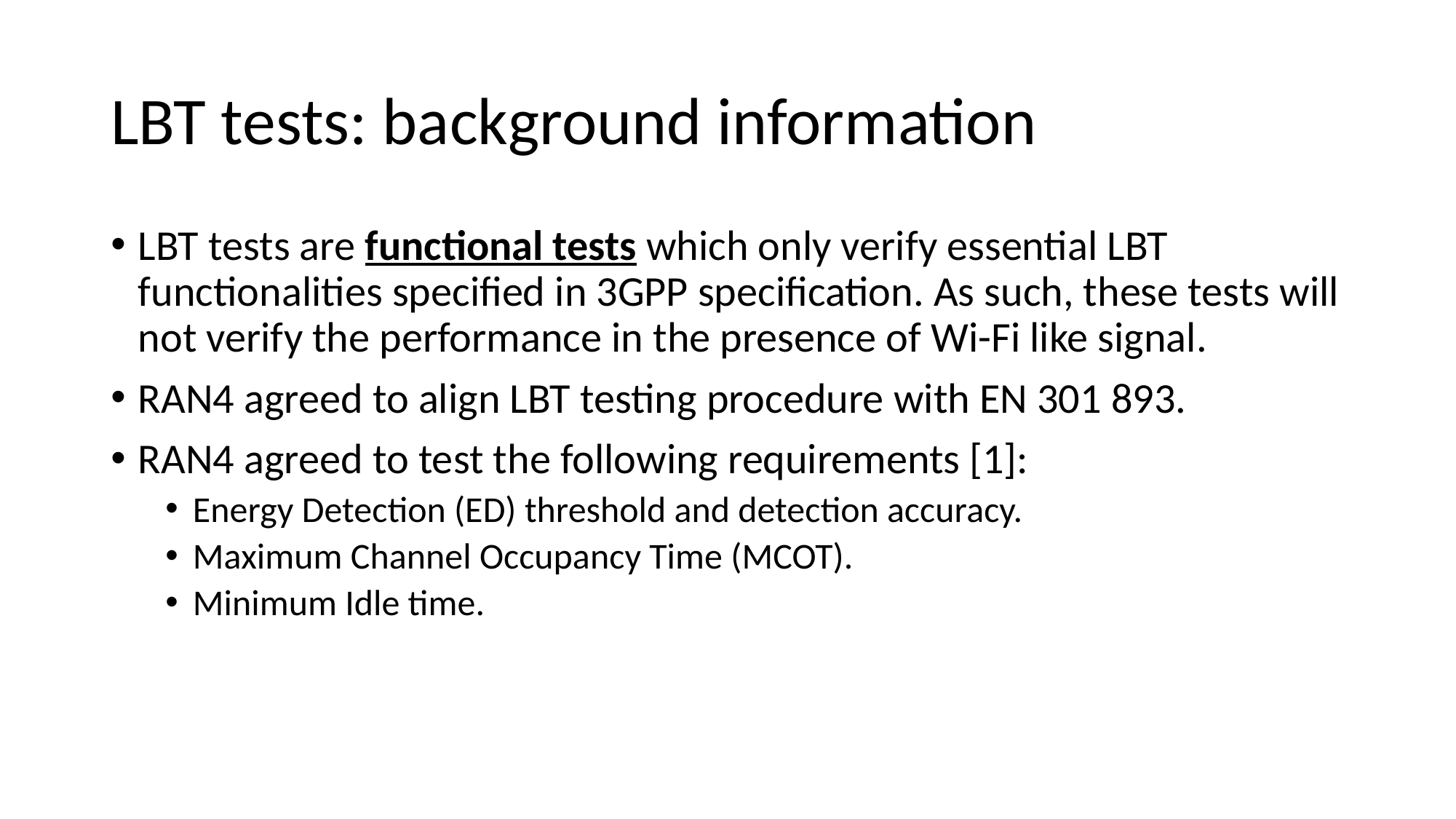

# LBT tests: background information
LBT tests are functional tests which only verify essential LBT functionalities specified in 3GPP specification. As such, these tests will not verify the performance in the presence of Wi-Fi like signal.
RAN4 agreed to align LBT testing procedure with EN 301 893.
RAN4 agreed to test the following requirements [1]:
Energy Detection (ED) threshold and detection accuracy.
Maximum Channel Occupancy Time (MCOT).
Minimum Idle time.